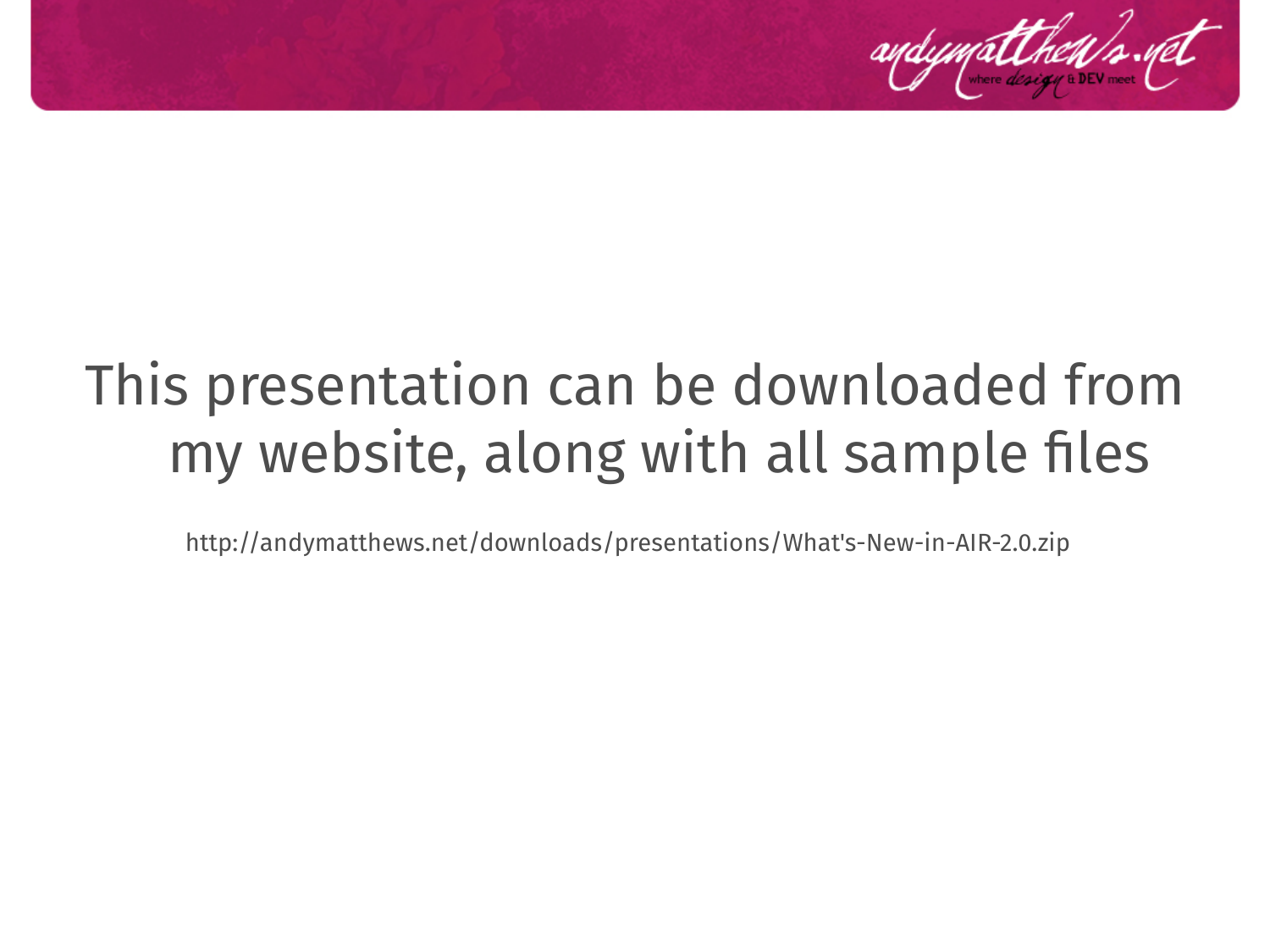

This presentation can be downloaded from my website, along with all sample files
http://andymatthews.net/downloads/presentations/What's-New-in-AIR-2.0.zip